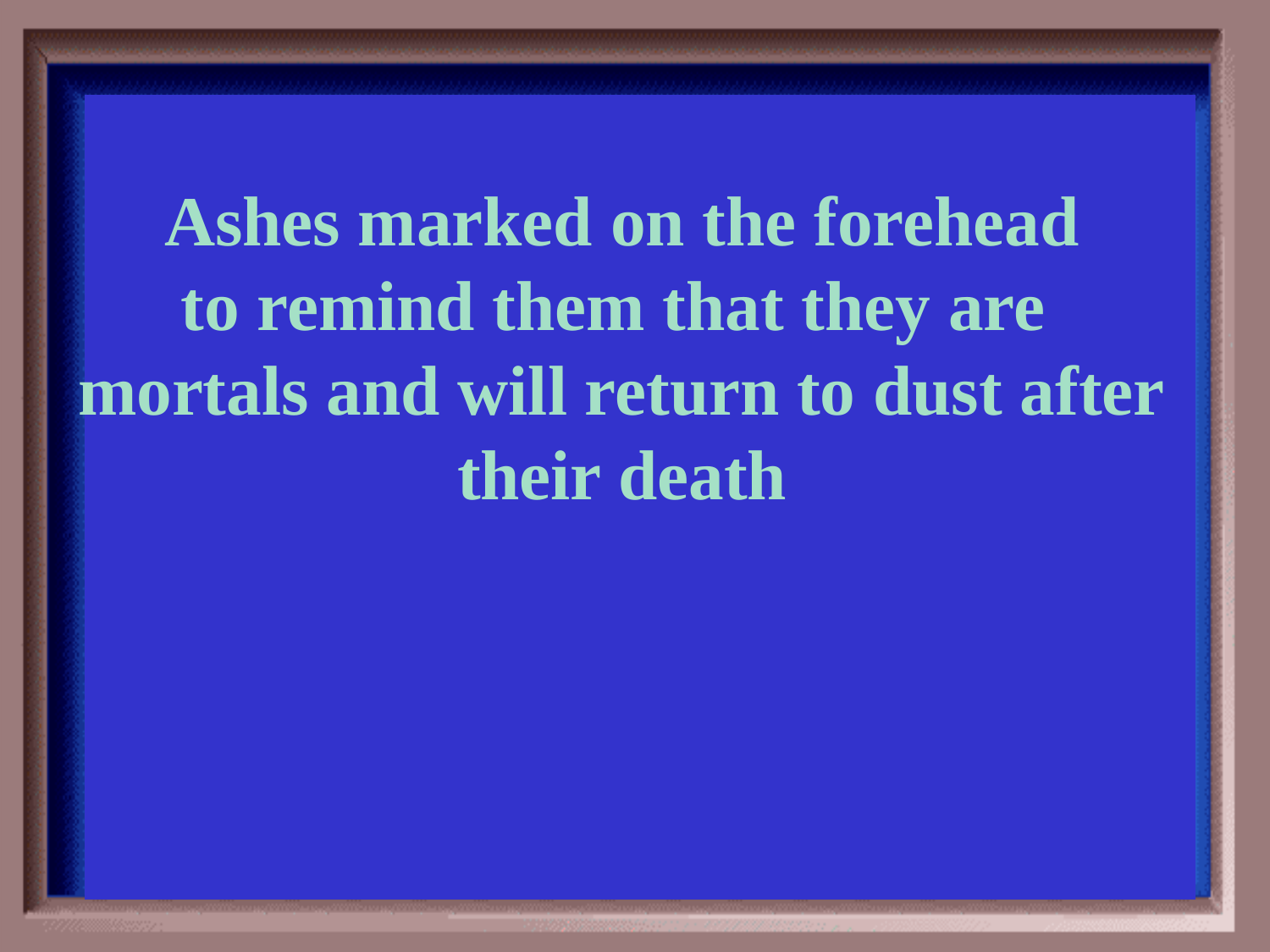

Category #4 $300 Question

Ashes marked on the forehead
to remind them that they are
mortals and will return to dust after
their death